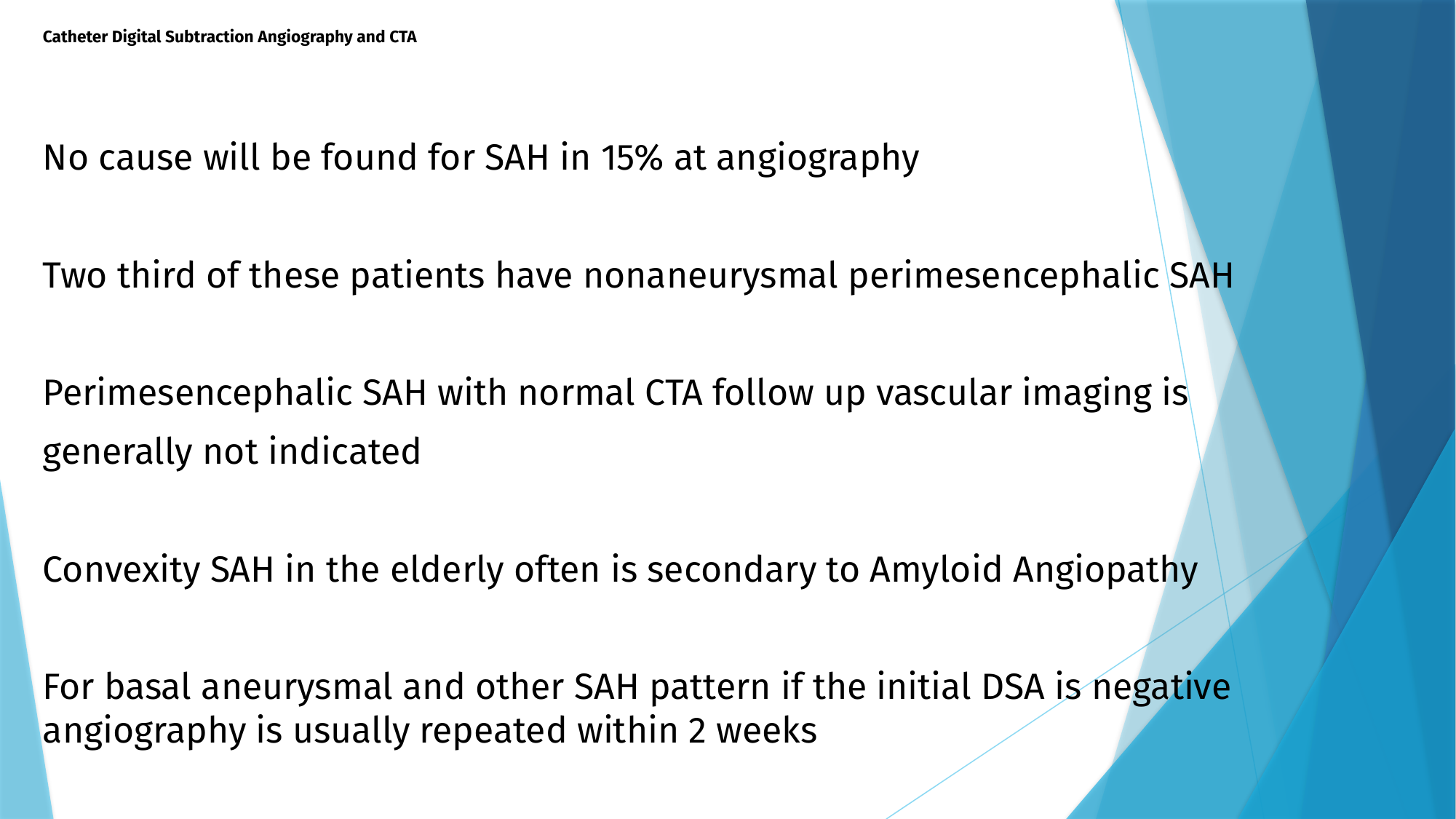

# Catheter Digital Subtraction Angiography and CTA
No cause will be found for SAH in 15% at angiography

Two third of these patients have nonaneurysmal perimesencephalic SAH

Perimesencephalic SAH with normal CTA follow up vascular imaging is
generally not indicated

Convexity SAH in the elderly often is secondary to Amyloid Angiopathy

For basal aneurysmal and other SAH pattern if the initial DSA is negative angiography is usually repeated within 2 weeks